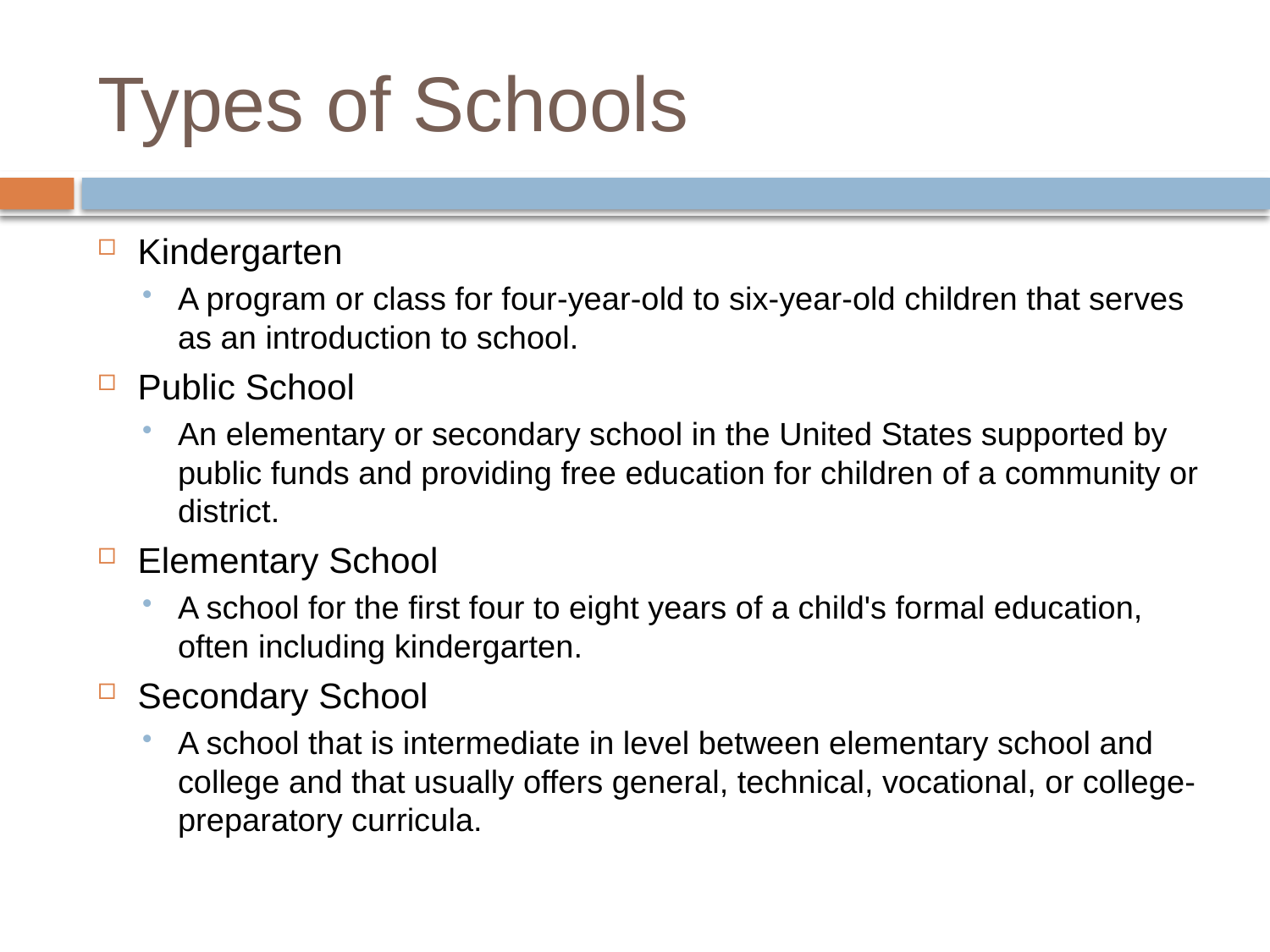

# Types of Schools
Kindergarten
A program or class for four-year-old to six-year-old children that serves as an introduction to school.
Public School
An elementary or secondary school in the United States supported by public funds and providing free education for children of a community or district.
Elementary School
A school for the first four to eight years of a child's formal education, often including kindergarten.
Secondary School
A school that is intermediate in level between elementary school and college and that usually offers general, technical, vocational, or college-preparatory curricula.